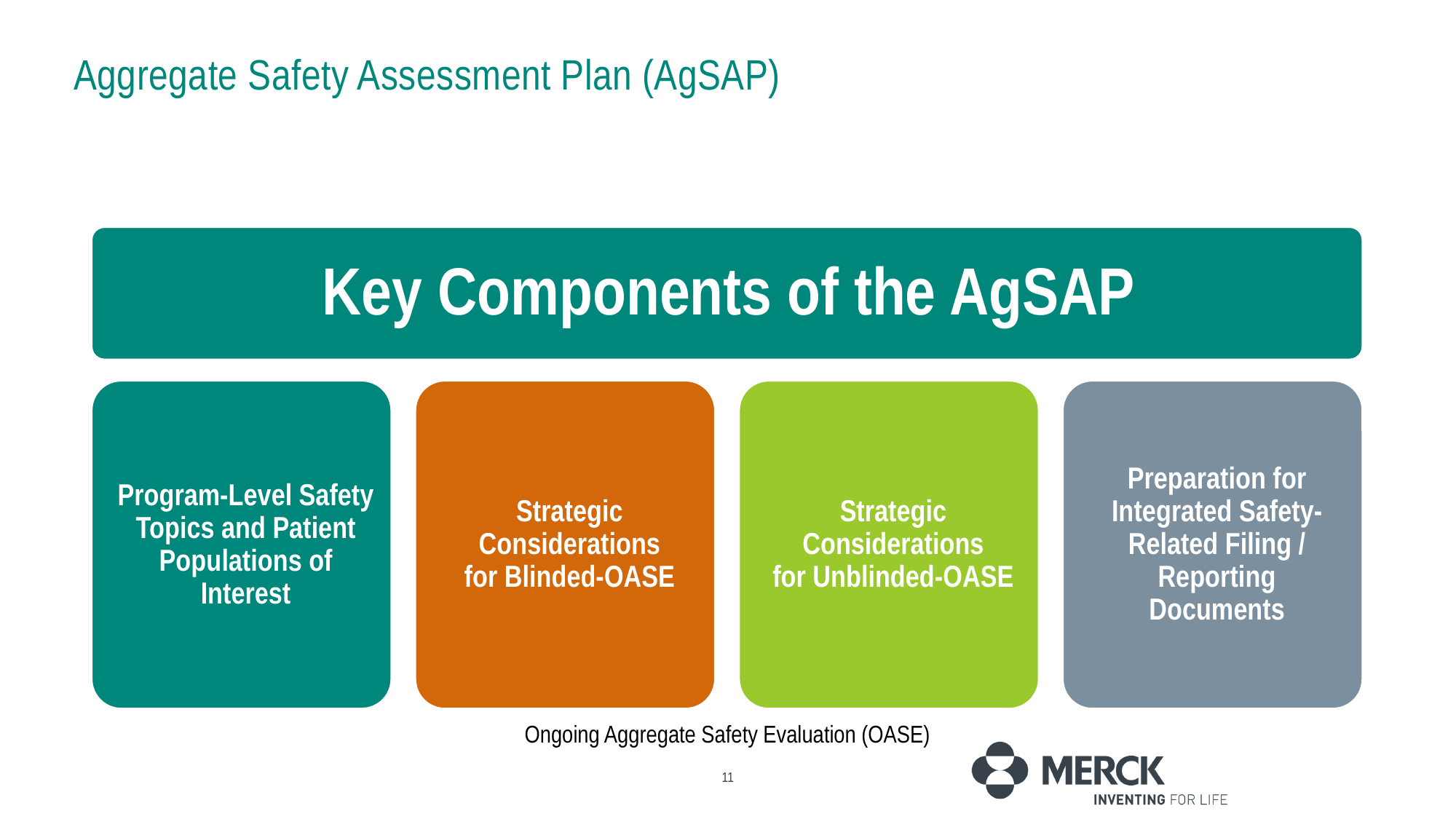

# Aggregate Safety Assessment Plan (AgSAP)
Key Components of the AgSAP
Program-Level Safety Topics and Patient Populations of Interest
Strategic Considerations
for Blinded-OASE
Strategic Considerations
for Unblinded-OASE
Preparation for Integrated Safety-Related Filing / Reporting Documents
Ongoing Aggregate Safety Evaluation (OASE)
11